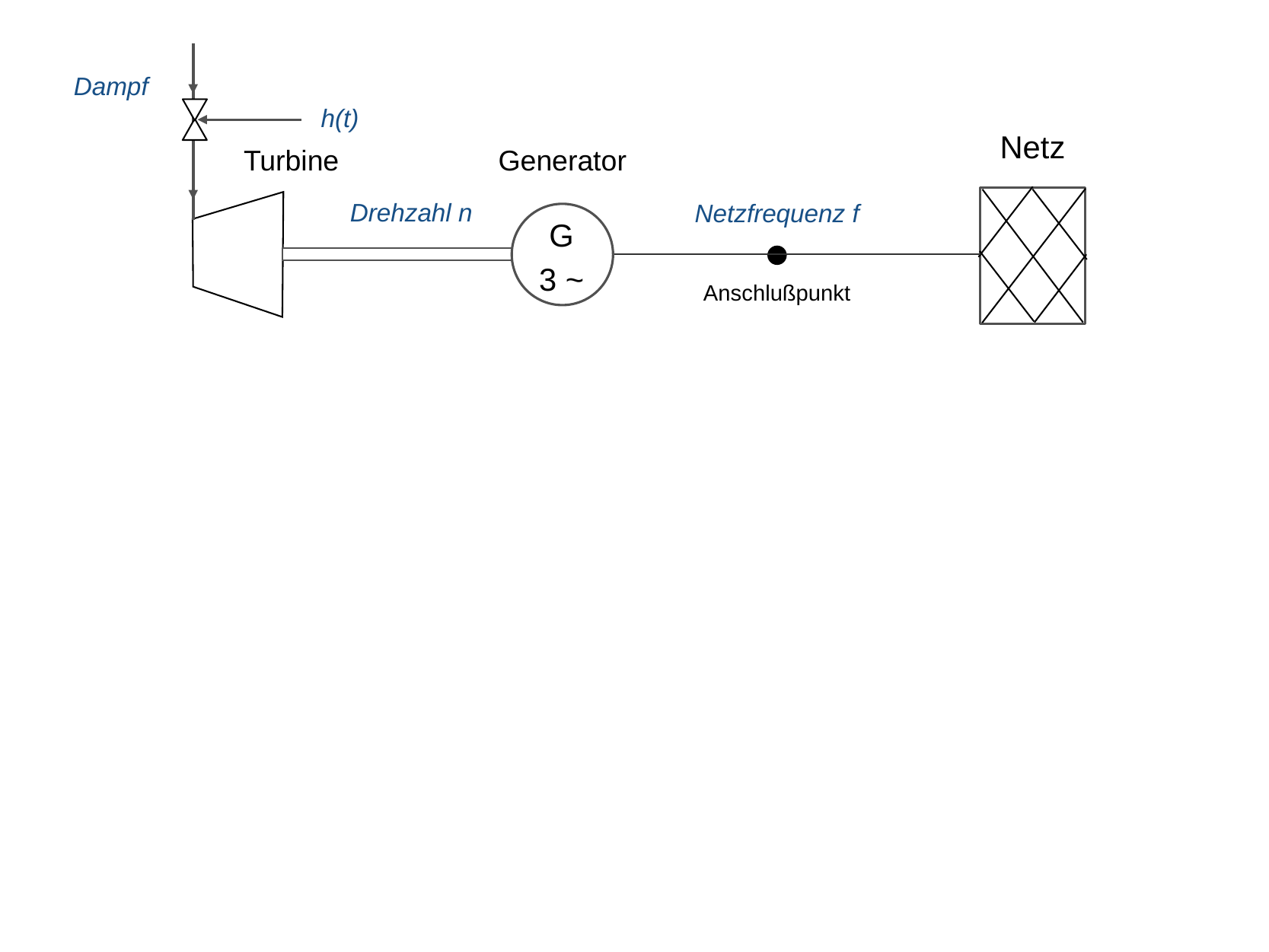

Dampf
h(t)

Netz
Turbine
Generator

Drehzahl n
Netzfrequenz f

G
3 ~

Anschlußpunkt